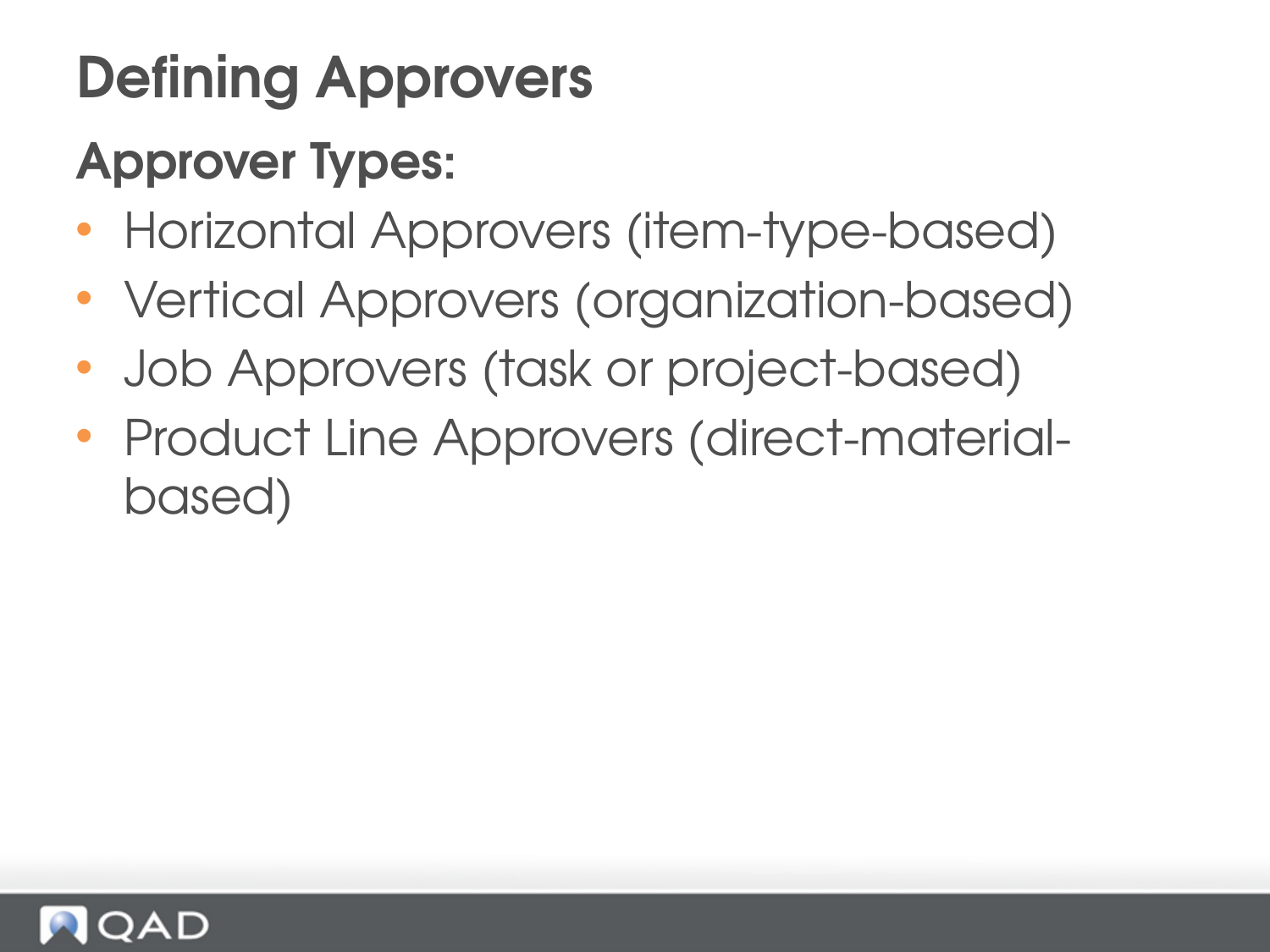

# Defining Approvers
Approver Types:
Horizontal Approvers (item-type-based)
Vertical Approvers (organization-based)
Job Approvers (task or project-based)
Product Line Approvers (direct-material-based)